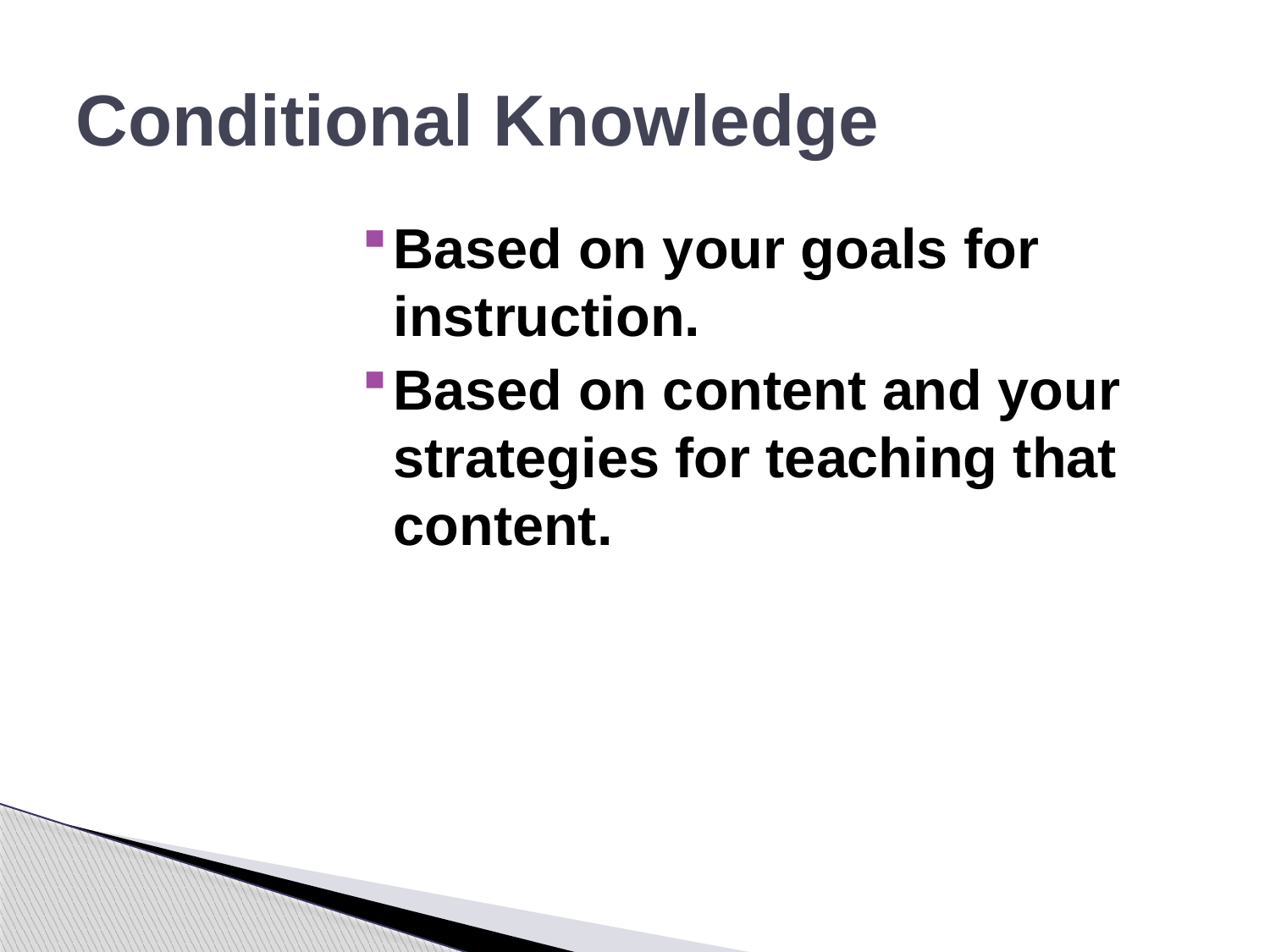

# Conditional Knowledge
Based on your goals for instruction.
Based on content and your strategies for teaching that content.